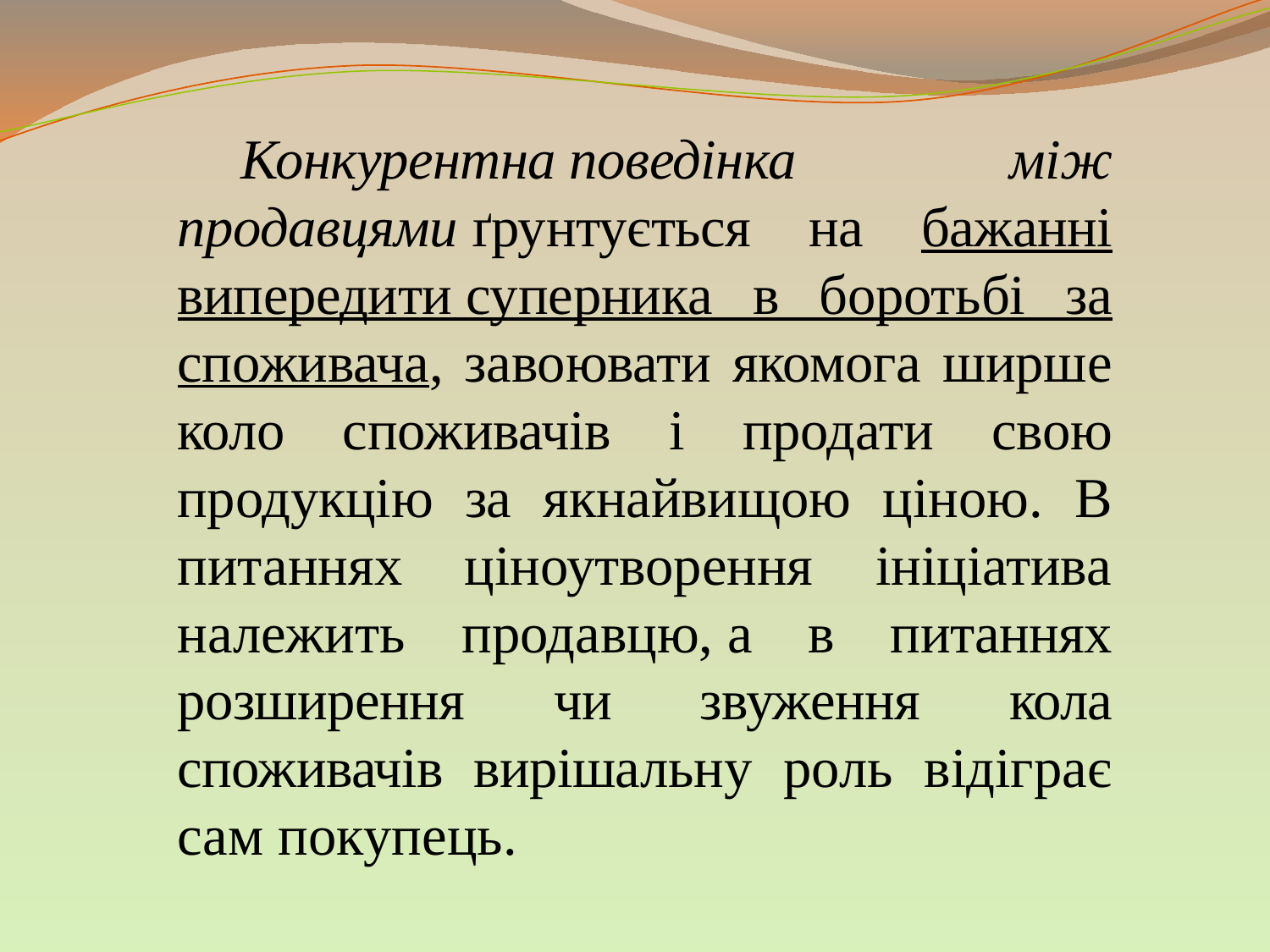

Конкурентна поведінка між продавцями ґрунтується на бажанні випередити суперника в боротьбі за споживача, завоювати якомога ширше коло споживачів і продати свою продукцію за якнайвищою ціною. В питаннях ціноутворення ініціатива належить продавцю, а в питаннях розширення чи звуження кола споживачів вирішальну роль відіграє сам покупець.